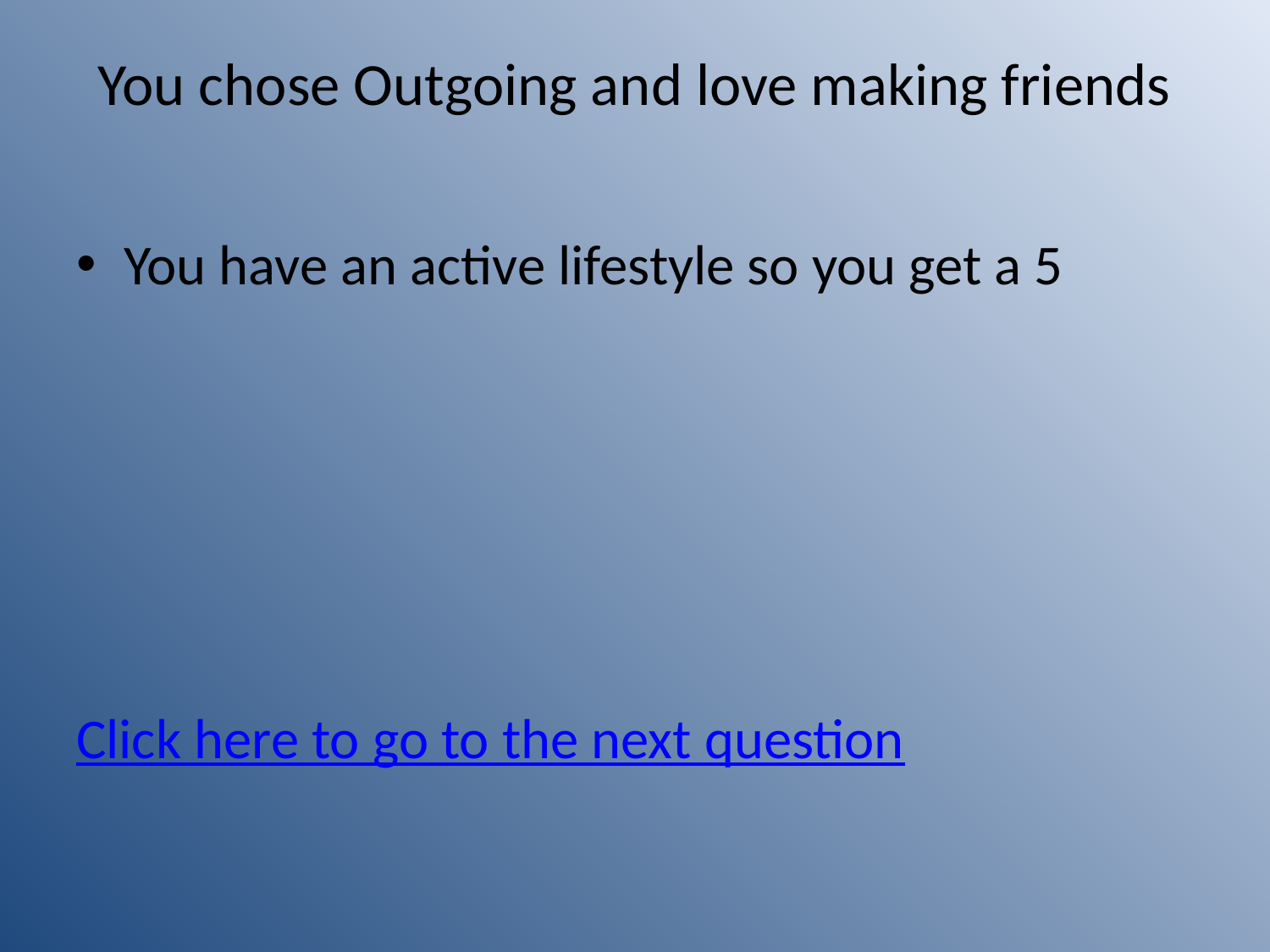

# You chose Outgoing and love making friends
You have an active lifestyle so you get a 5

Click here to go to the next question